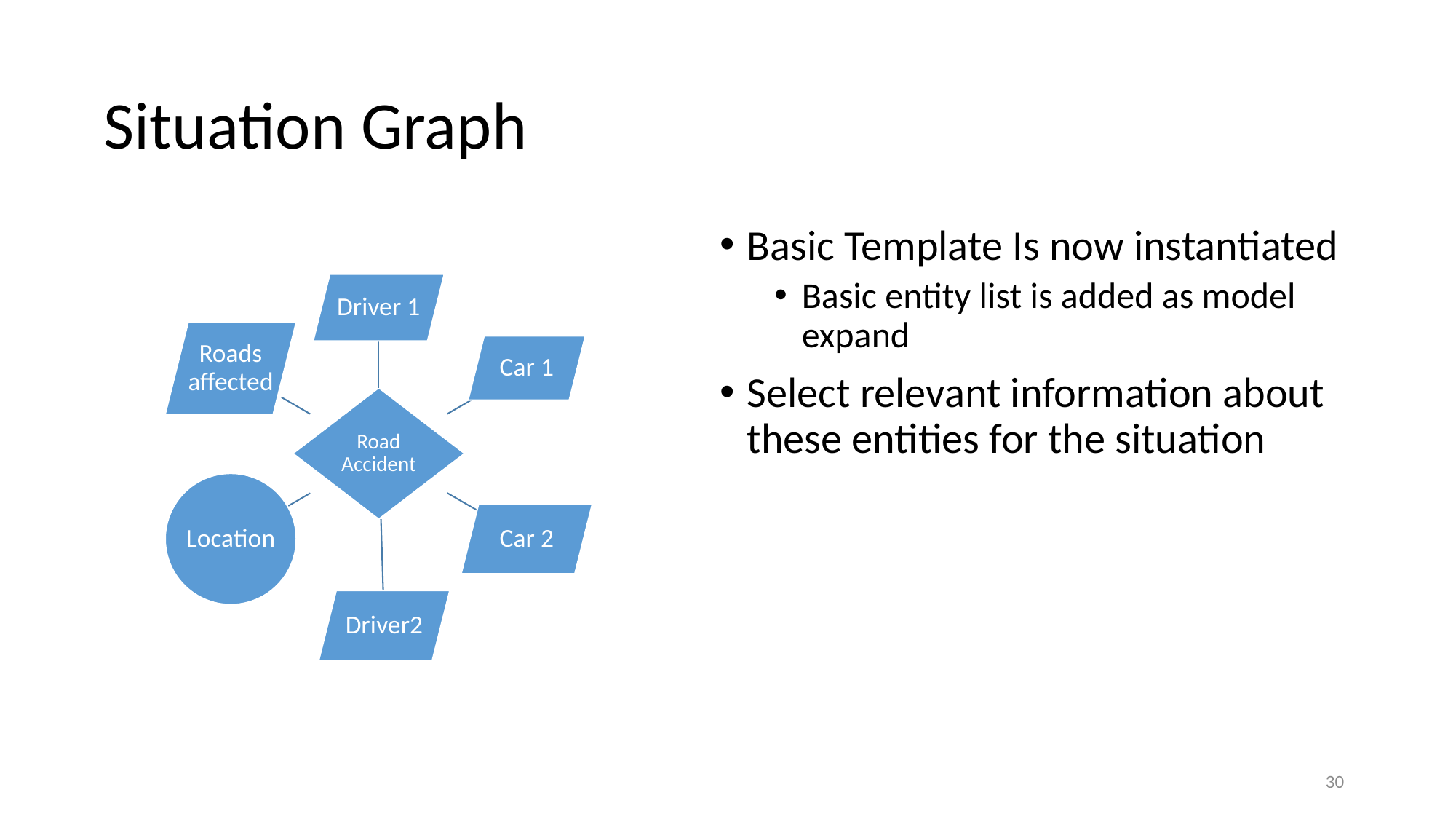

# Situation Graph
Road Accident

Driver 1

Car 1

Car 2

Driver2

Location

Roads affected
Basic Template Is now instantiated
Basic entity list is added as model expand
Select relevant information about these entities for the situation
30